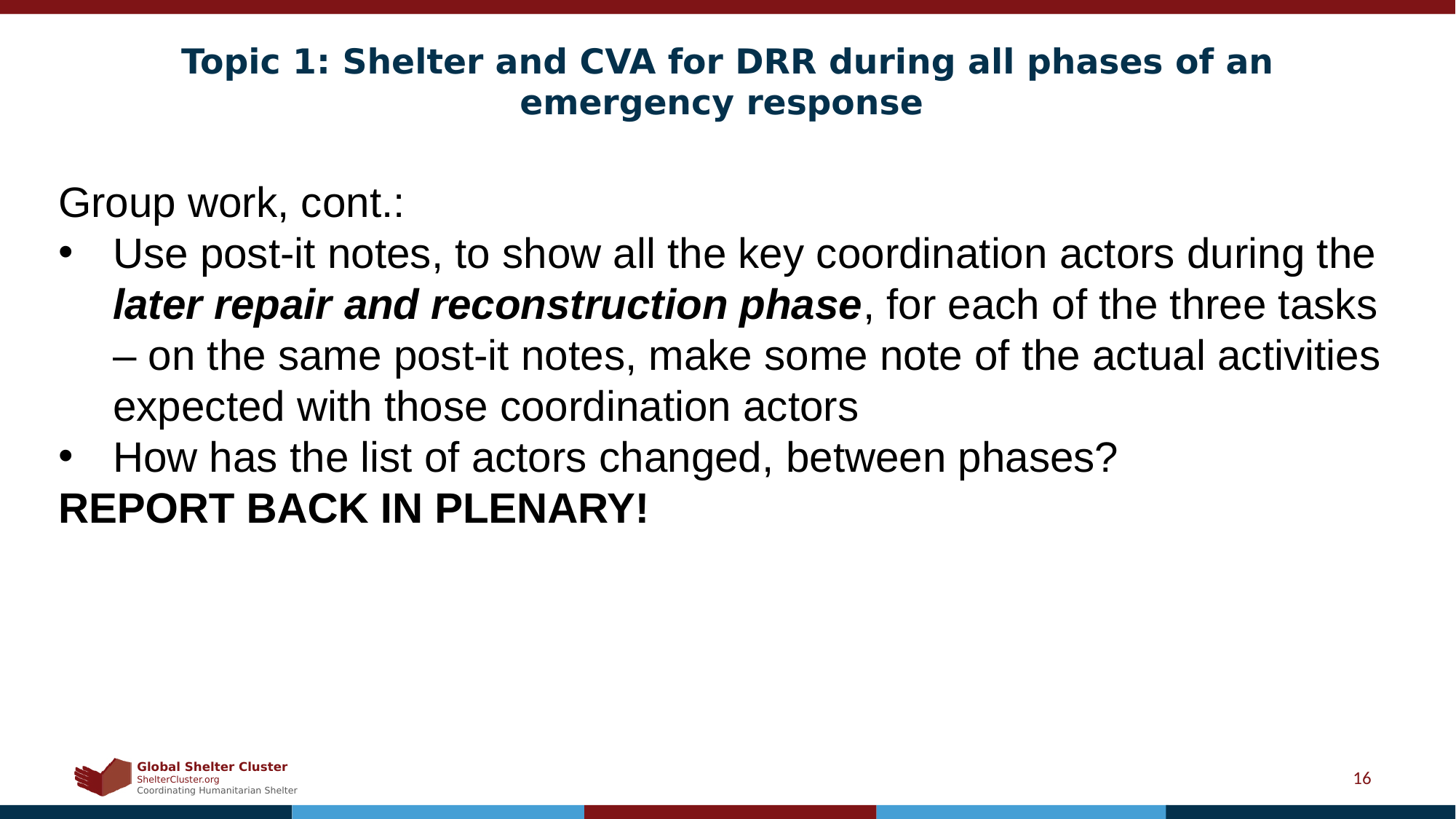

# Topic 1: Shelter and CVA for DRR during all phases of an emergency response
Group work, cont.:
Use post-it notes, to show all the key coordination actors during the later repair and reconstruction phase, for each of the three tasks – on the same post-it notes, make some note of the actual activities expected with those coordination actors
How has the list of actors changed, between phases?
REPORT BACK IN PLENARY!
16